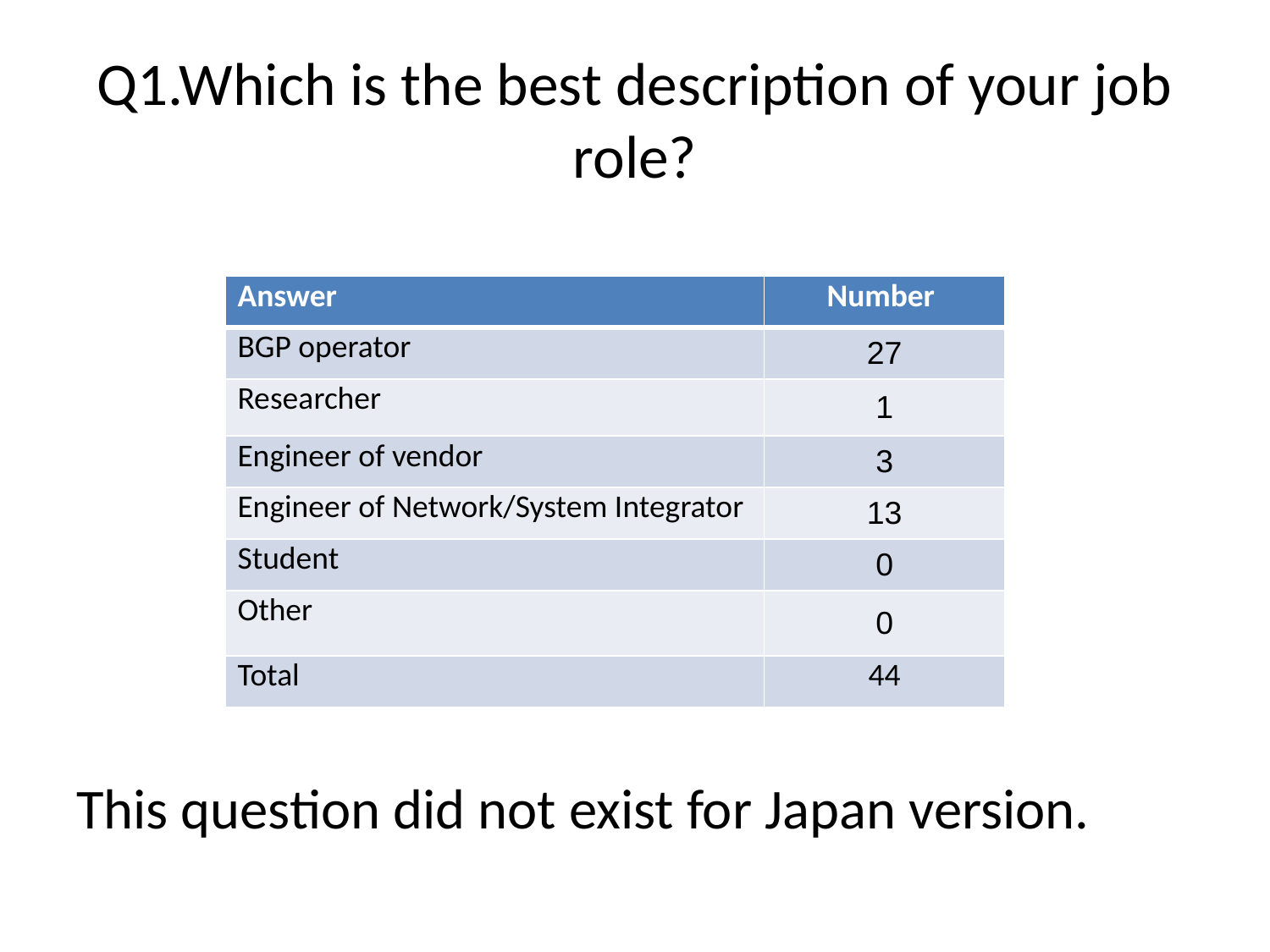

# Q1.Which is the best description of your job role?
| Answer | Number |
| --- | --- |
| BGP operator | 27 |
| Researcher | 1 |
| Engineer of vendor | 3 |
| Engineer of Network/System Integrator | 13 |
| Student | 0 |
| Other | 0 |
| Total | 44 |
This question did not exist for Japan version.